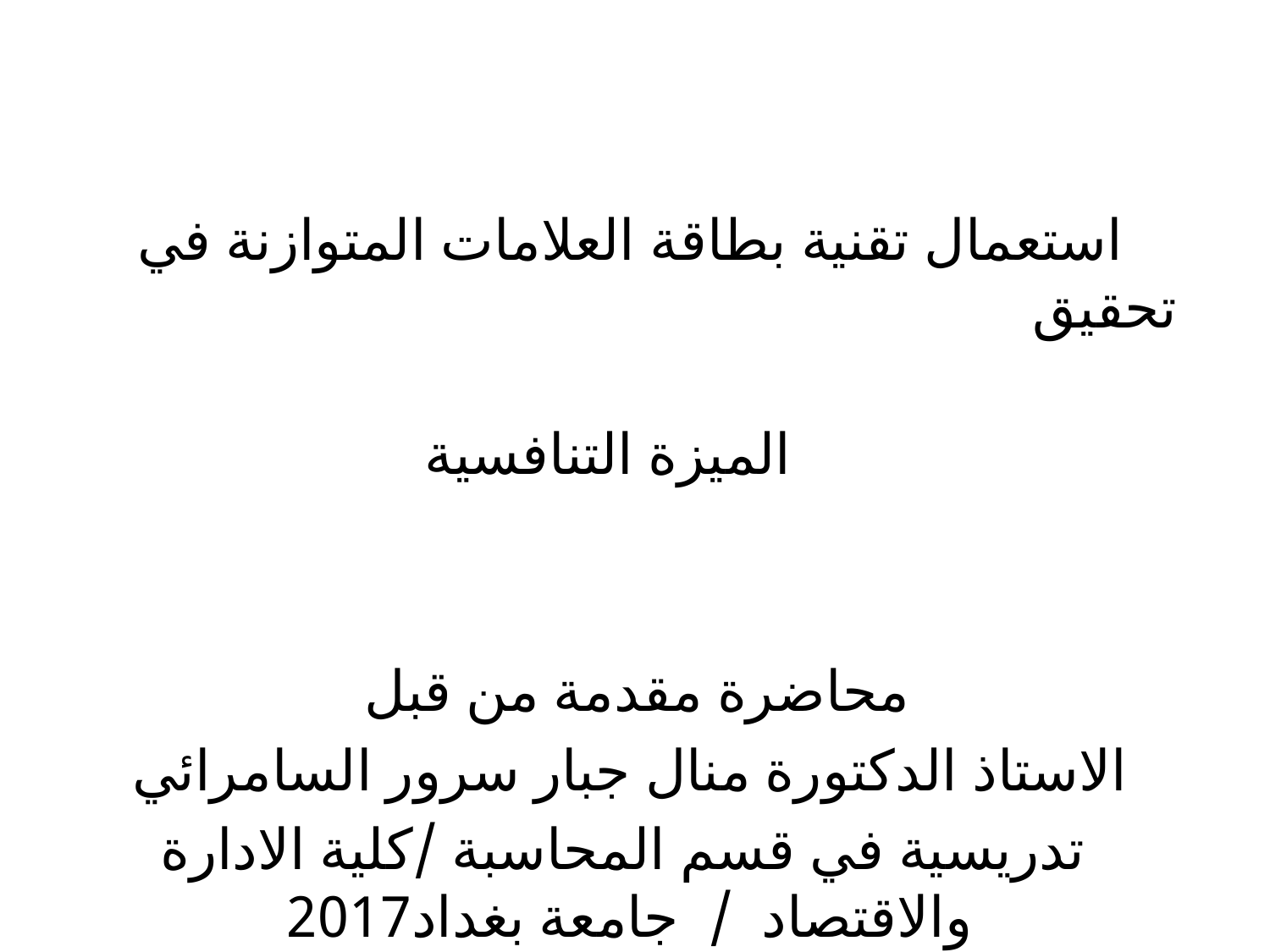

#

استعمال تقنية بطاقة العلامات المتوازنة في تحقيق
   الميزة التنافسية

محاضرة مقدمة من قبل
الاستاذ الدكتورة منال جبار سرور السامرائي
 تدريسية في قسم المحاسبة /كلية الادارة والاقتصاد  /  جامعة بغداد2017